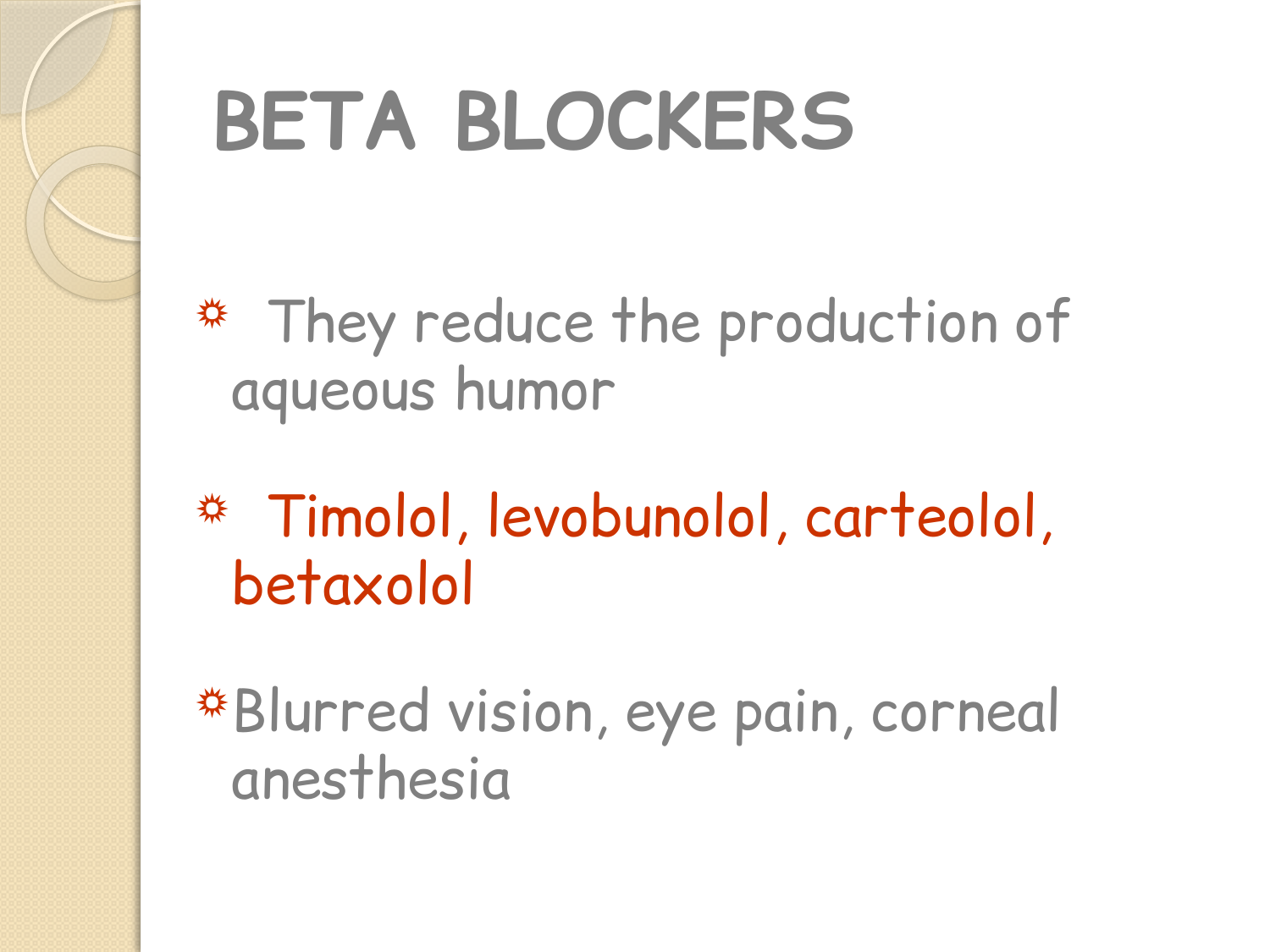

# BETA BLOCKERS

  They reduce the production of aqueous humor

  Timolol, levobunolol, carteolol, betaxolol

Blurred vision, eye pain, corneal anesthesia